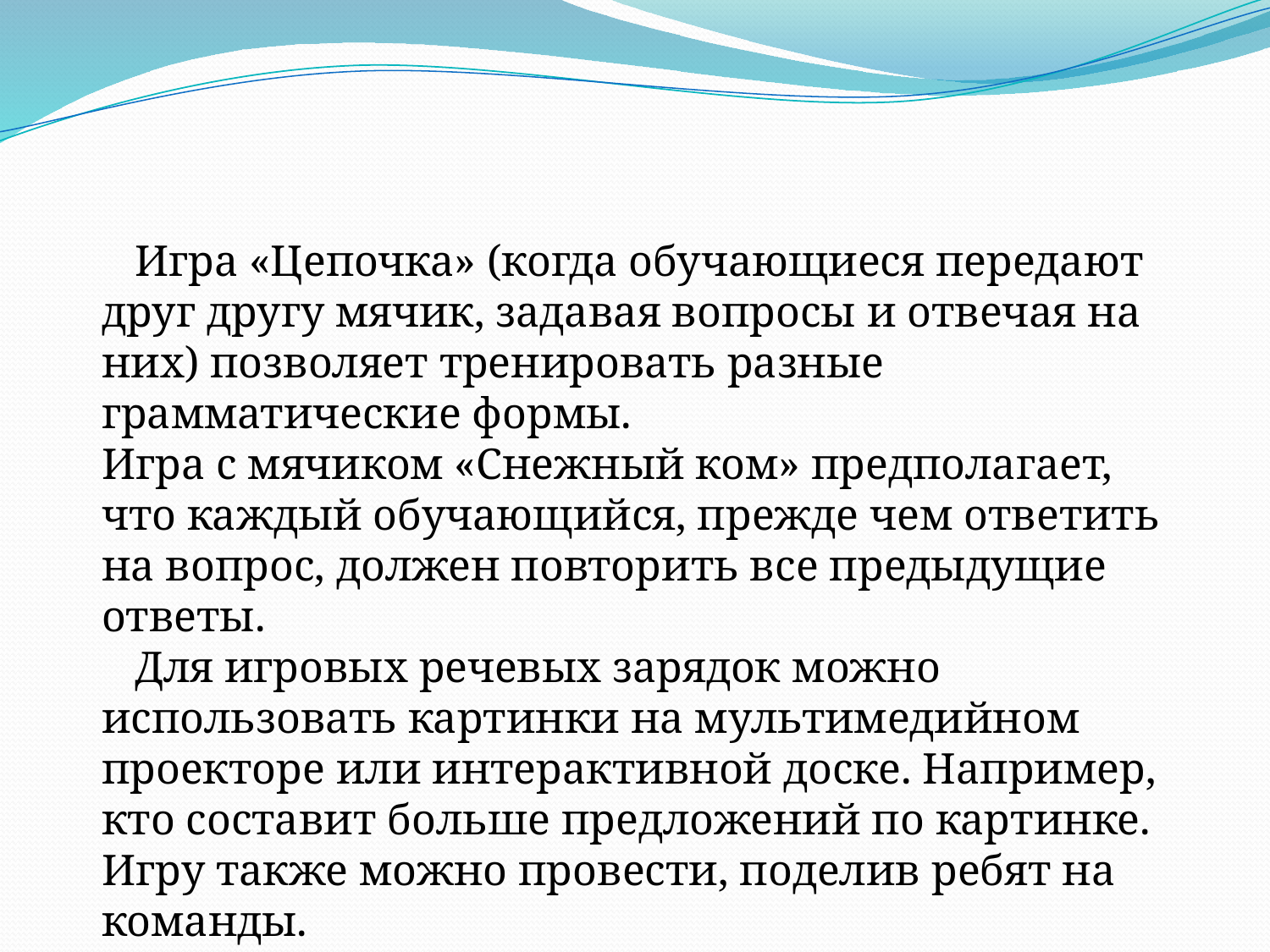

Игра «Цепочка» (когда обучающиеся передают друг другу мячик, задавая вопросы и отвечая на них) позволяет тренировать разные грамматические формы.
Игра с мячиком «Снежный ком» предполагает, что каждый обучающийся, прежде чем ответить на вопрос, должен повторить все предыдущие ответы.
   Для игровых речевых зарядок можно использовать картинки на мультимедийном проекторе или интерактивной доске. Например, кто составит больше предложений по картинке. Игру также можно провести, поделив ребят на команды.